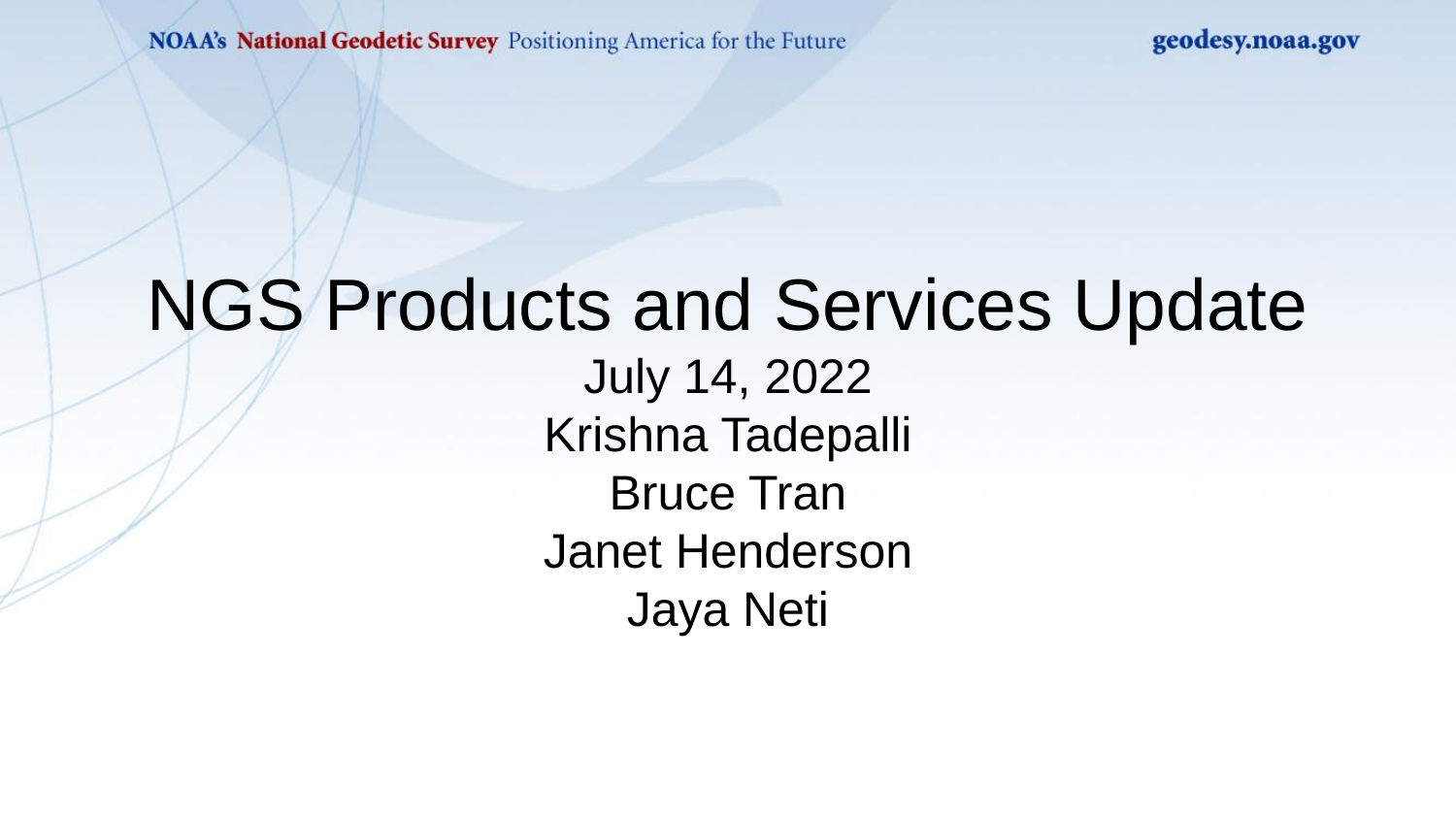

NGS Products and Services Update
July 14, 2022
Krishna Tadepalli
Bruce Tran
Janet Henderson
Jaya Neti